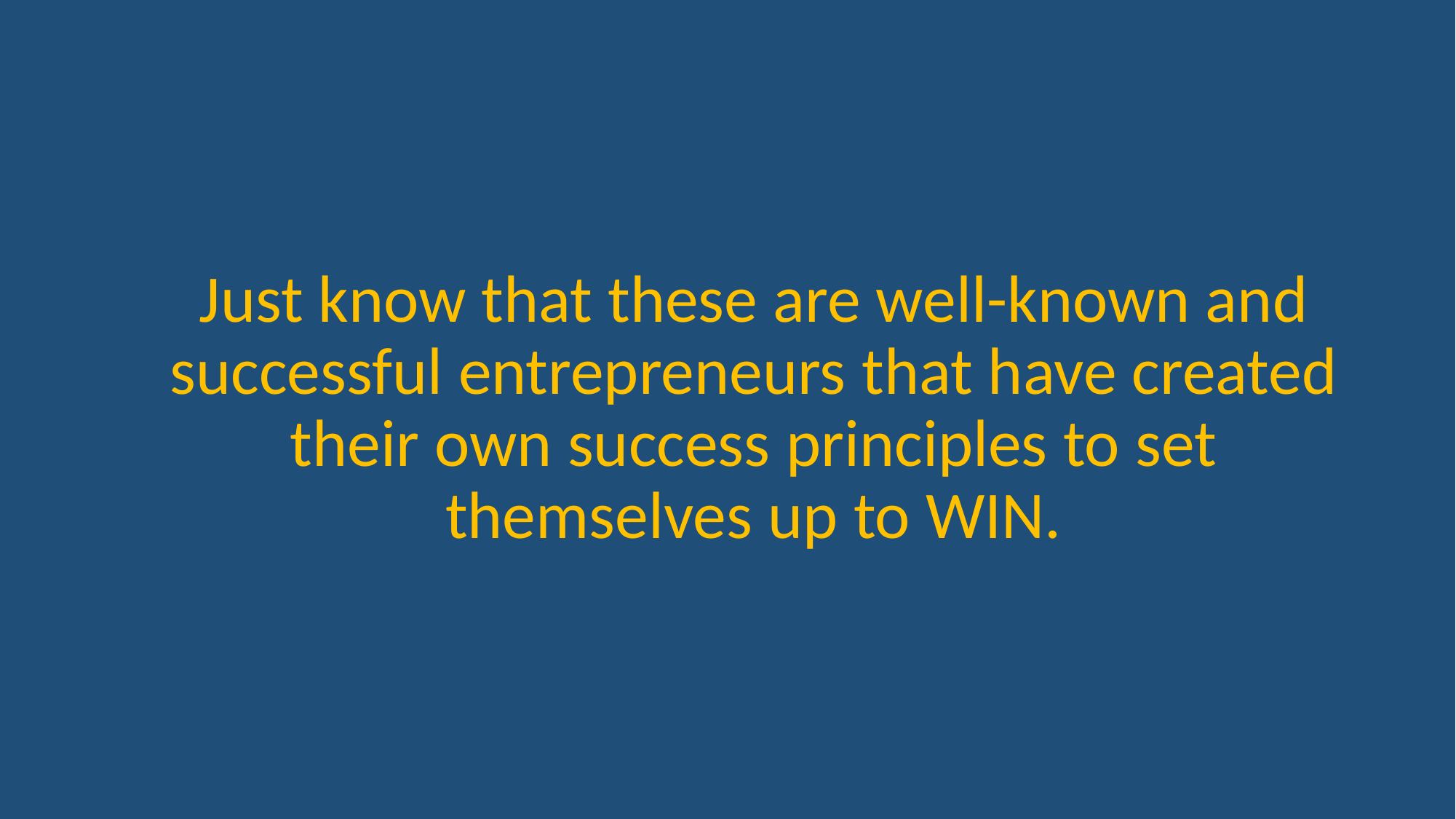

Just know that these are well-known and successful entrepreneurs that have created their own success principles to set themselves up to WIN.